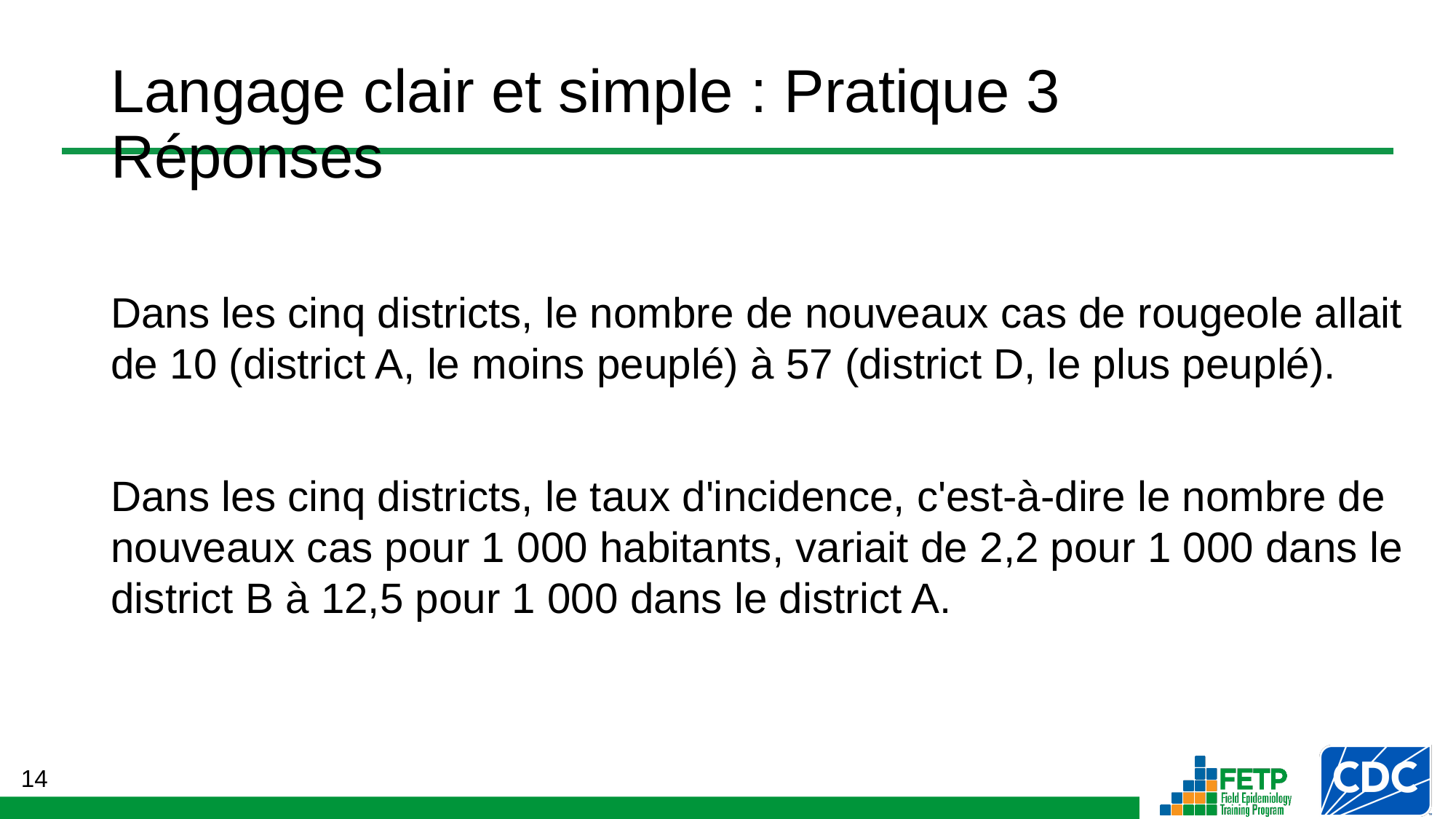

# Langage clair et simple : Pratique 3 Réponses
Dans les cinq districts, le nombre de nouveaux cas de rougeole allait de 10 (district A, le moins peuplé) à 57 (district D, le plus peuplé).

Dans les cinq districts, le taux d'incidence, c'est-à-dire le nombre de nouveaux cas pour 1 000 habitants, variait de 2,2 pour 1 000 dans le district B à 12,5 pour 1 000 dans le district A.